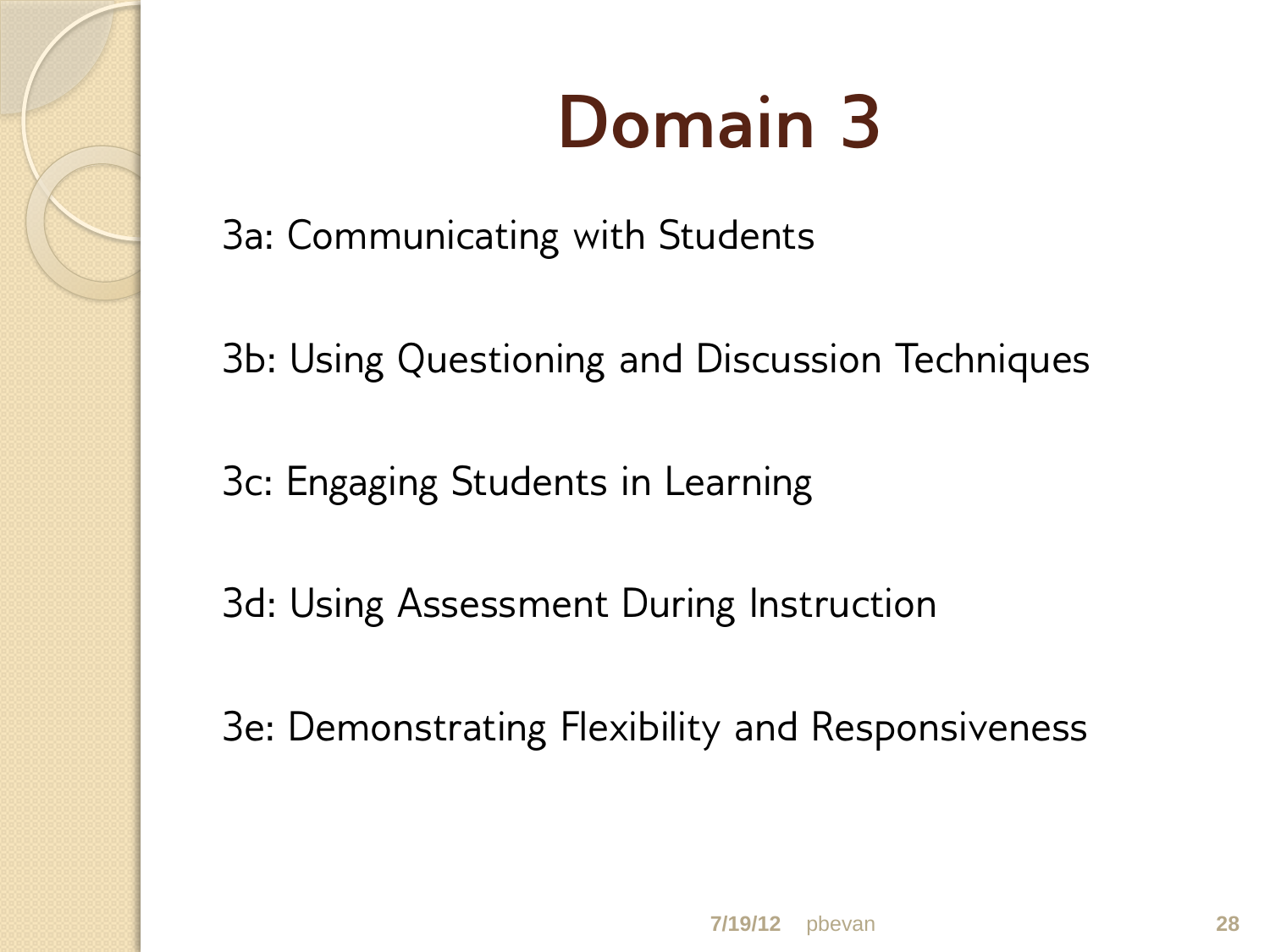

# Domain 3
3a: Communicating with Students

3b: Using Questioning and Discussion Techniques

3c: Engaging Students in Learning

3d: Using Assessment During Instruction

3e: Demonstrating Flexibility and Responsiveness
7/19/12
pbevan
28